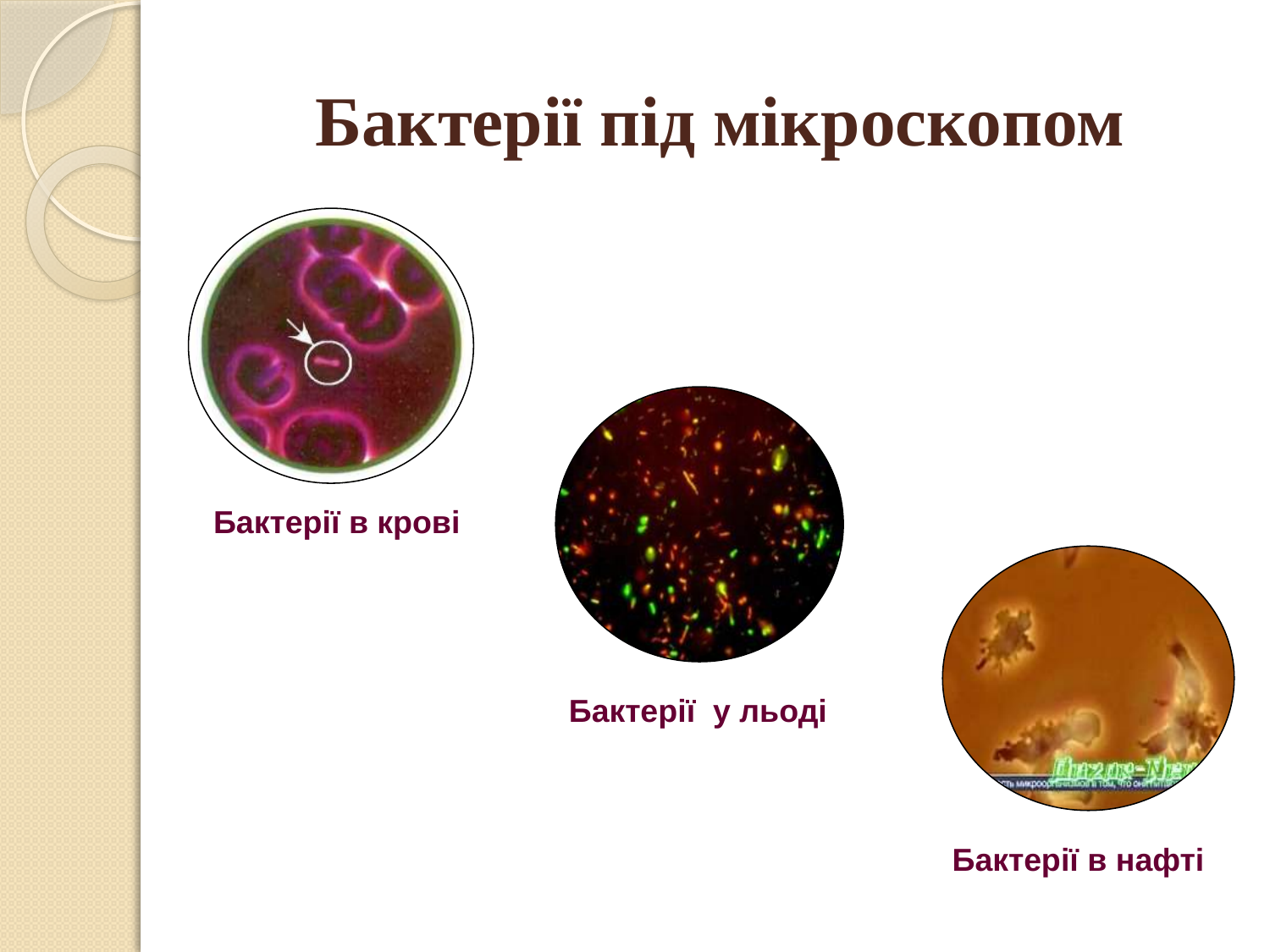

# Бактерії під мікроскопом

Бактерії в крові

Бактерії  у льоді
Бактерії в нафті